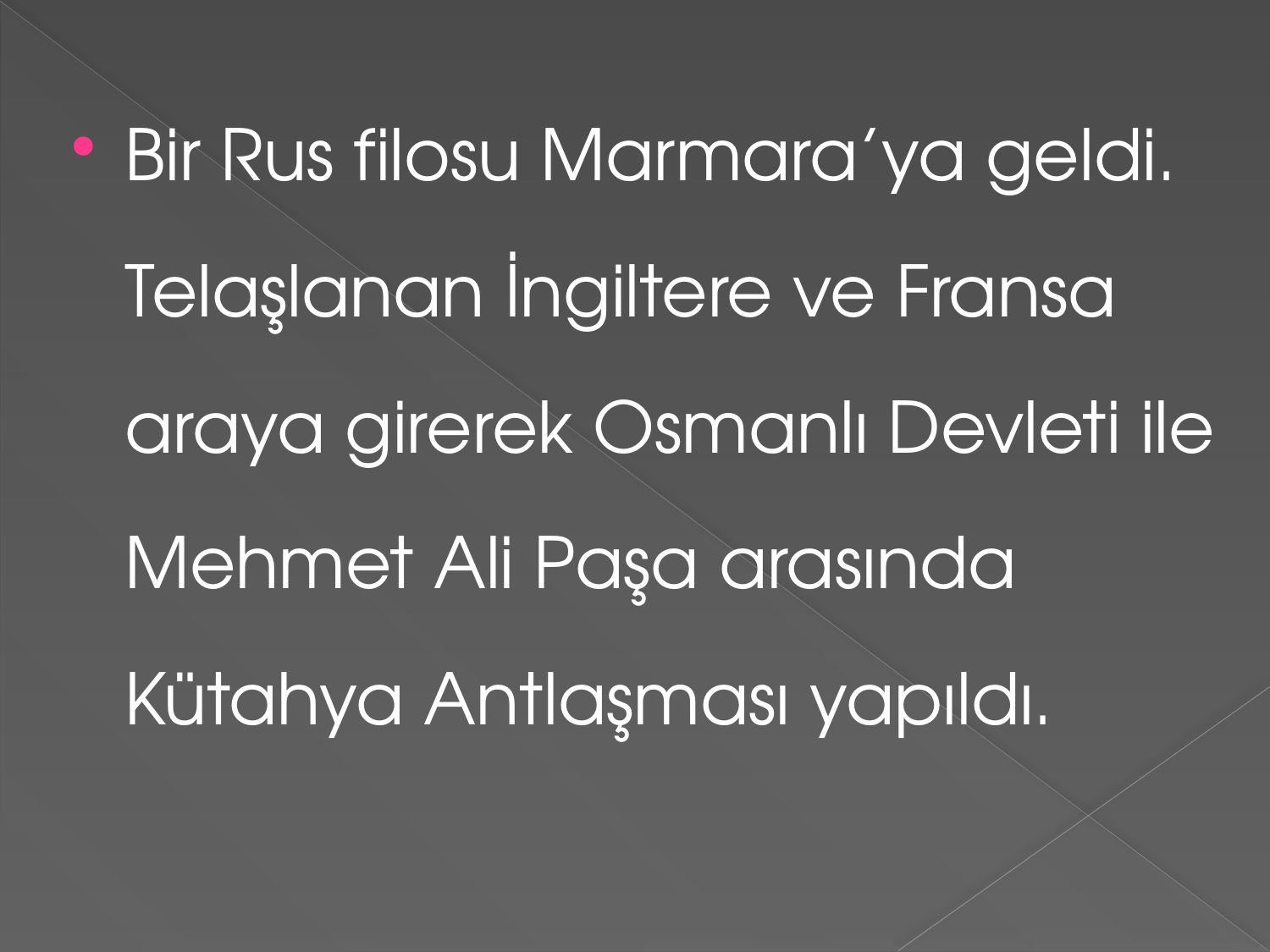

Bir Rus filosu Marmara’ya geldi. Telaşlanan İngiltere ve Fransa araya girerek Osmanlı Devleti ile Mehmet Ali Paşa arasında Kütahya Antlaşması yapıldı.